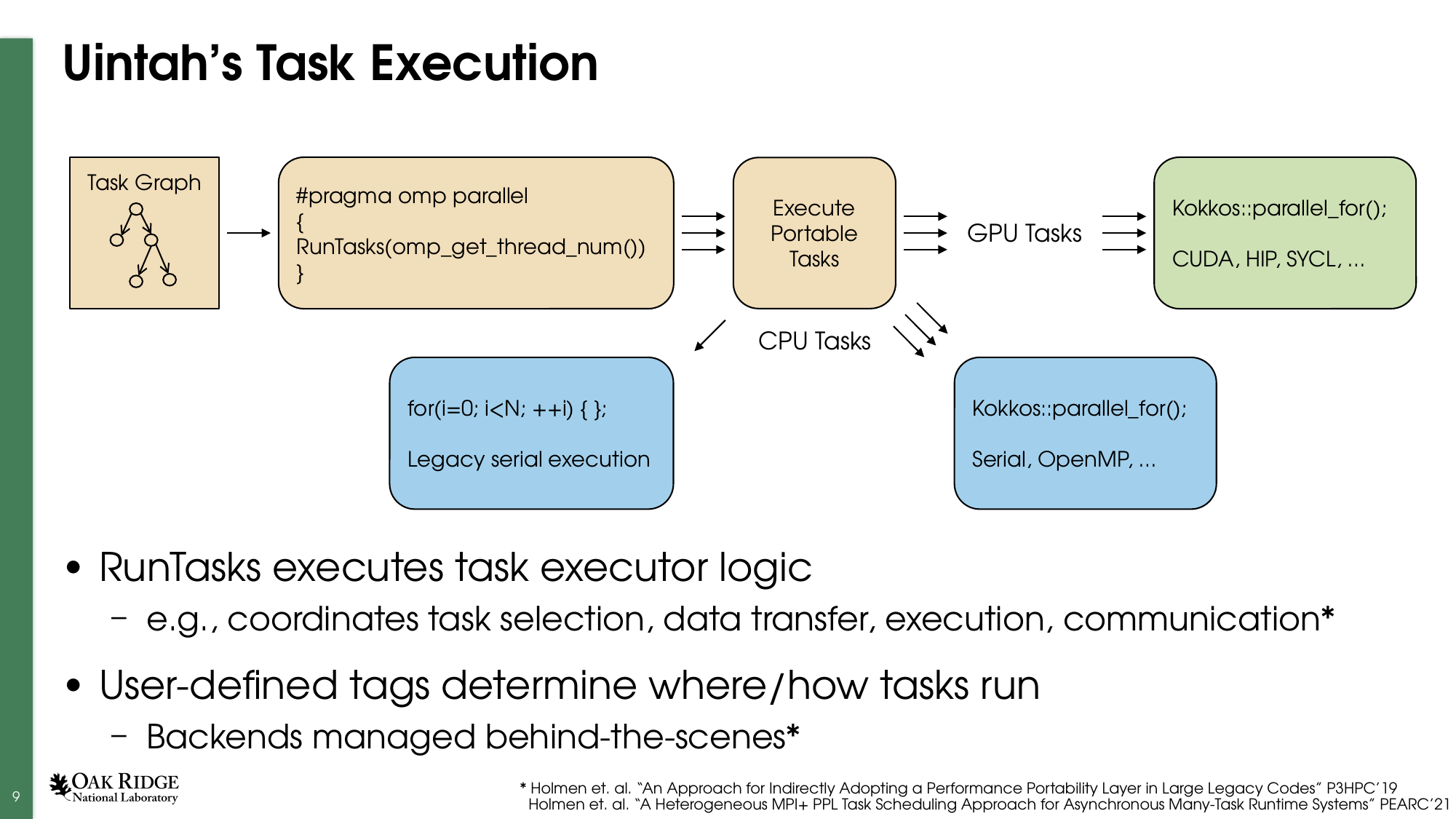

# Uintah’s Task Execution
Kokkos::parallel_for();

CUDA, HIP, SYCL, …
Task Graph

#pragma omp parallel
{
RunTasks(omp_get_thread_num())
}
Execute Portable Tasks

RunTasks executes task executor logic
e.g., coordinates task selection, data transfer, execution, communication*
User-defined tags determine where/how tasks run
Backends managed behind-the-scenes*
GPU Tasks
CPU Tasks
for(i=0; i<N; ++i) { };

Legacy serial execution
Kokkos::parallel_for();

Serial, OpenMP, …
* Holmen et. al. “An Approach for Indirectly Adopting a Performance Portability Layer in Large Legacy Codes” P3HPC’19
  Holmen et. al. “A Heterogeneous MPI+ PPL Task Scheduling Approach for Asynchronous Many-Task Runtime Systems” PEARC’21